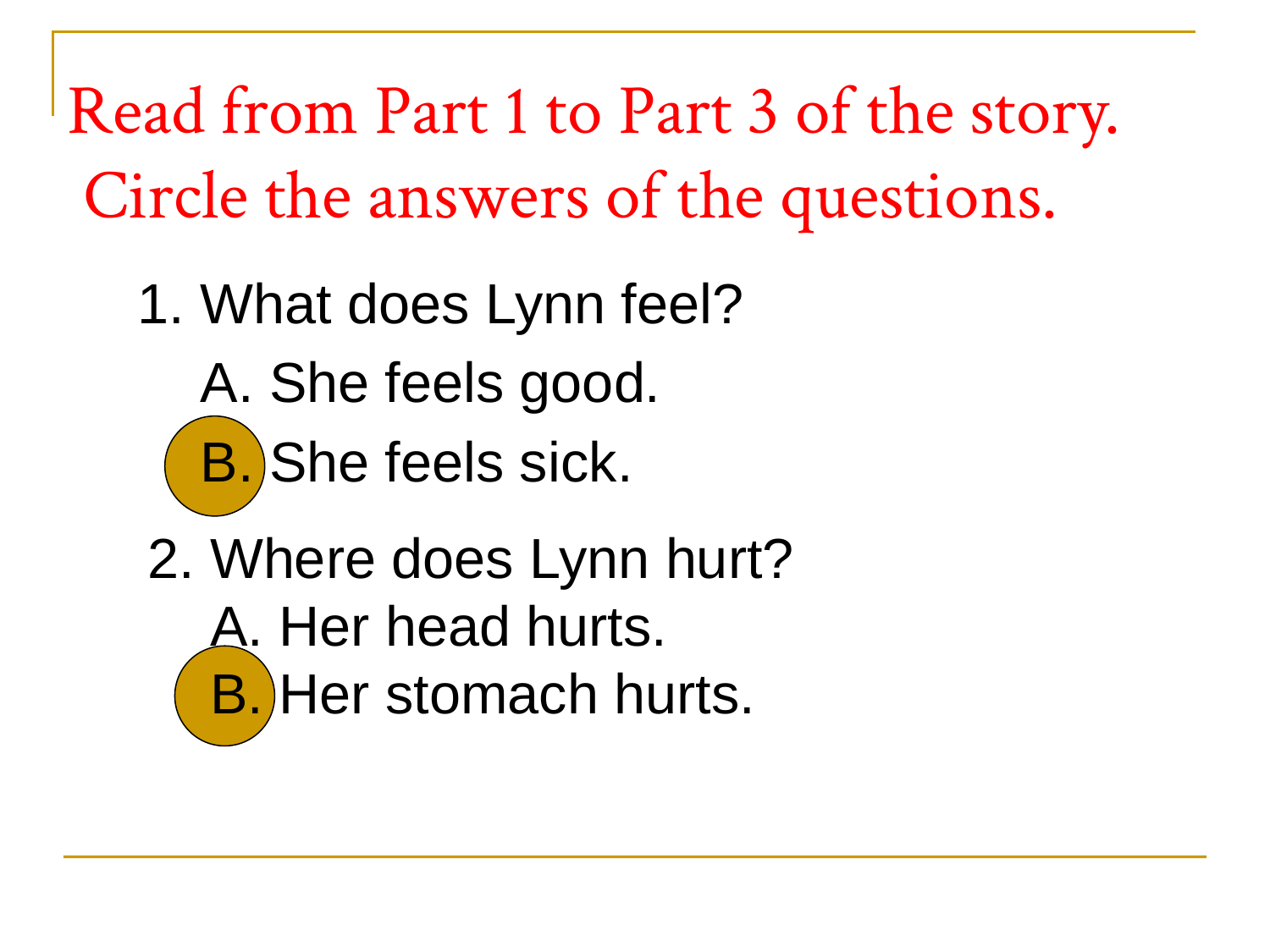

# Read from Part 1 to Part 3 of the story. Circle the answers of the questions.

1. What does Lynn feel?
    A. She feels good.
    B. She feels sick.

2. Where does Lynn hurt?
    A. Her head hurts.
    B. Her stomach hurts.